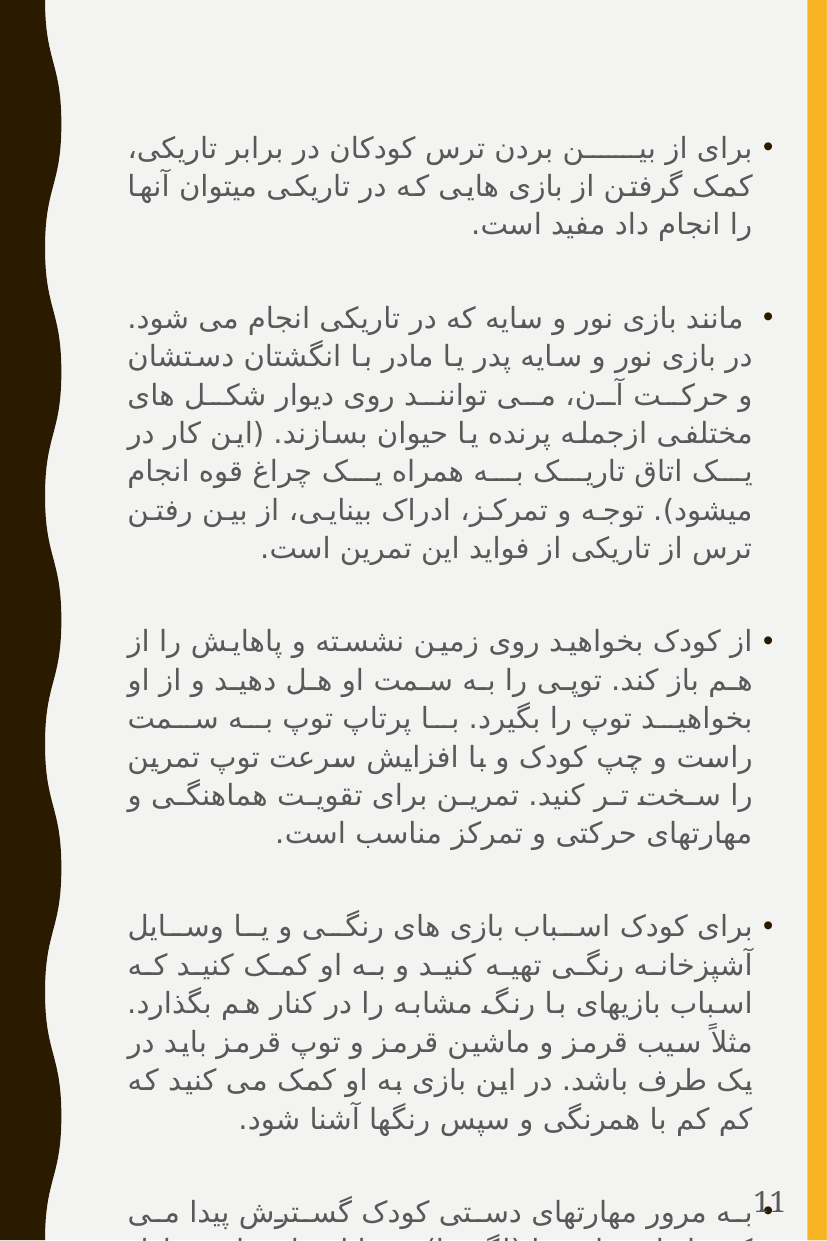

برای از بین بردن ترس کودکان در برابر تاریکی، کمک گرفتن از بازی هایی که در تاریکی میتوان آنها را انجام داد مفید است.

 مانند بازی نور و سایه که در تاریکی انجام می شود. در بازی نور و سایه پدر یا مادر با انگشتان دستشان و حرکت آن، می توانند روی دیوار شکل های مختلفی ازجمله پرنده یا حیوان بسازند. (این کار در یک اتاق تاریک به همراه یک چراغ قوه انجام میشود). توجه و تمرکز، ادراک بینایی، از بین رفتن ترس از تاریکی از فواید این تمرین است.

از کودک بخواهید روی زمین نشسته و پاهایش را از هم باز کند. توپی را به سمت او هل دهید و از او بخواهید توپ را بگیرد. با پرتاپ توپ به سمت راست و چپ کودک و با افزایش سرعت توپ تمرین را سخت تر کنید. تمرین برای تقویت هماهنگی و مهارتهای حرکتی و تمرکز مناسب است.

برای کودک اسباب بازی های رنگی و یا وسایل آشپزخانه رنگی تهیه کنید و به او کمک کنید که اسباب بازیهای با رنگ مشابه را در کنار هم بگذارد. مثلاً سیب قرمز و ماشین قرمز و توپ قرمز باید در یک طرف باشد. در این بازی به او کمک می کنید که کم کم با همرنگی و سپس رنگها آشنا شود.

به مرور مهارتهای دستی کودک گسترش پیدا می کند: انواع سازه ها (لگو ها)، وسایل خانه داری، پازل های مختلف، مدل های کوچک از وسایل واقعی مثل رادیو، چرخ خیاطی، دوربین و وسایل ورزشی برای او بسیار جالب است و یکی از مهم ترین علاقه کودک در این سن، قصه گوش دادن و نقاشی کردن است. مثلا مادر ابتدا هر پاراگراف را برای کودک بخواند و بعد از آن، پاراگراف را به صورت نمایش عروسکی  برای کودک بازی کند.
11